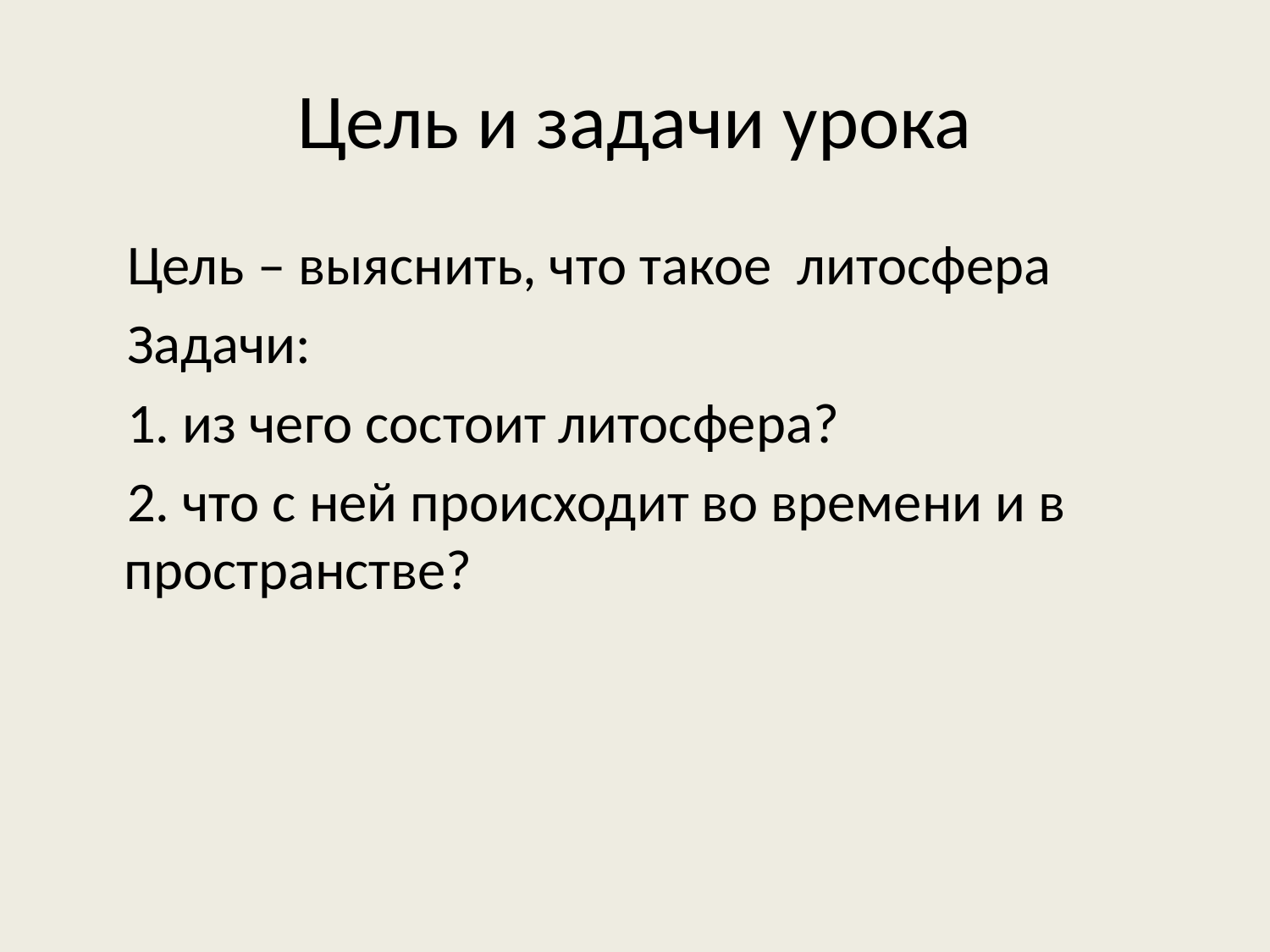

# Цель и задачи урока
    Цель – выяснить, что такое  литосфера
    Задачи:
    1. из чего состоит литосфера?
    2. что с ней происходит во времени и в пространстве?